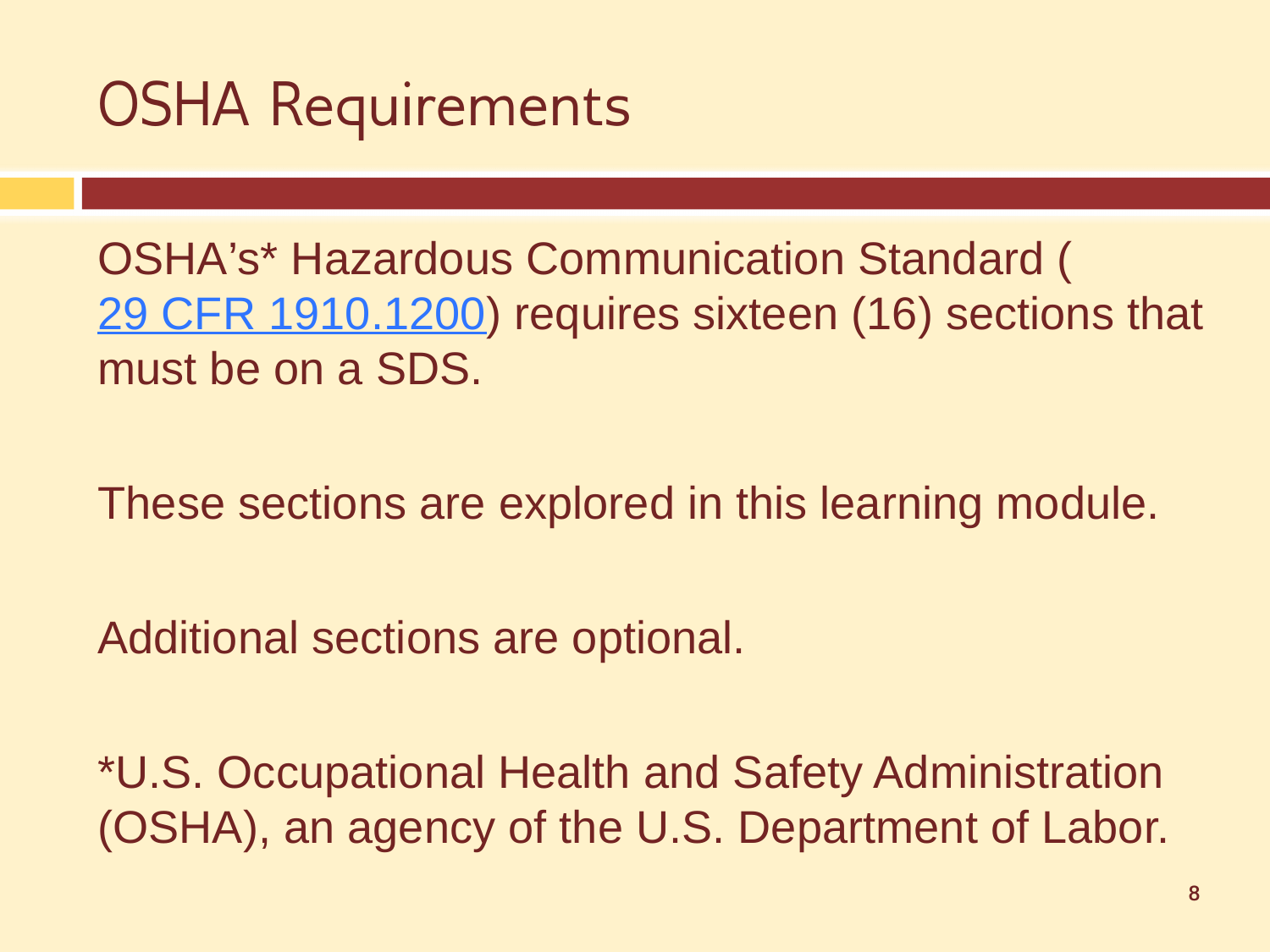

# OSHA Requirements
OSHA’s* Hazardous Communication Standard (29 CFR 1910.1200) requires sixteen (16) sections that must be on a SDS.

These sections are explored in this learning module.

Additional sections are optional.

*U.S. Occupational Health and Safety Administration (OSHA), an agency of the U.S. Department of Labor.